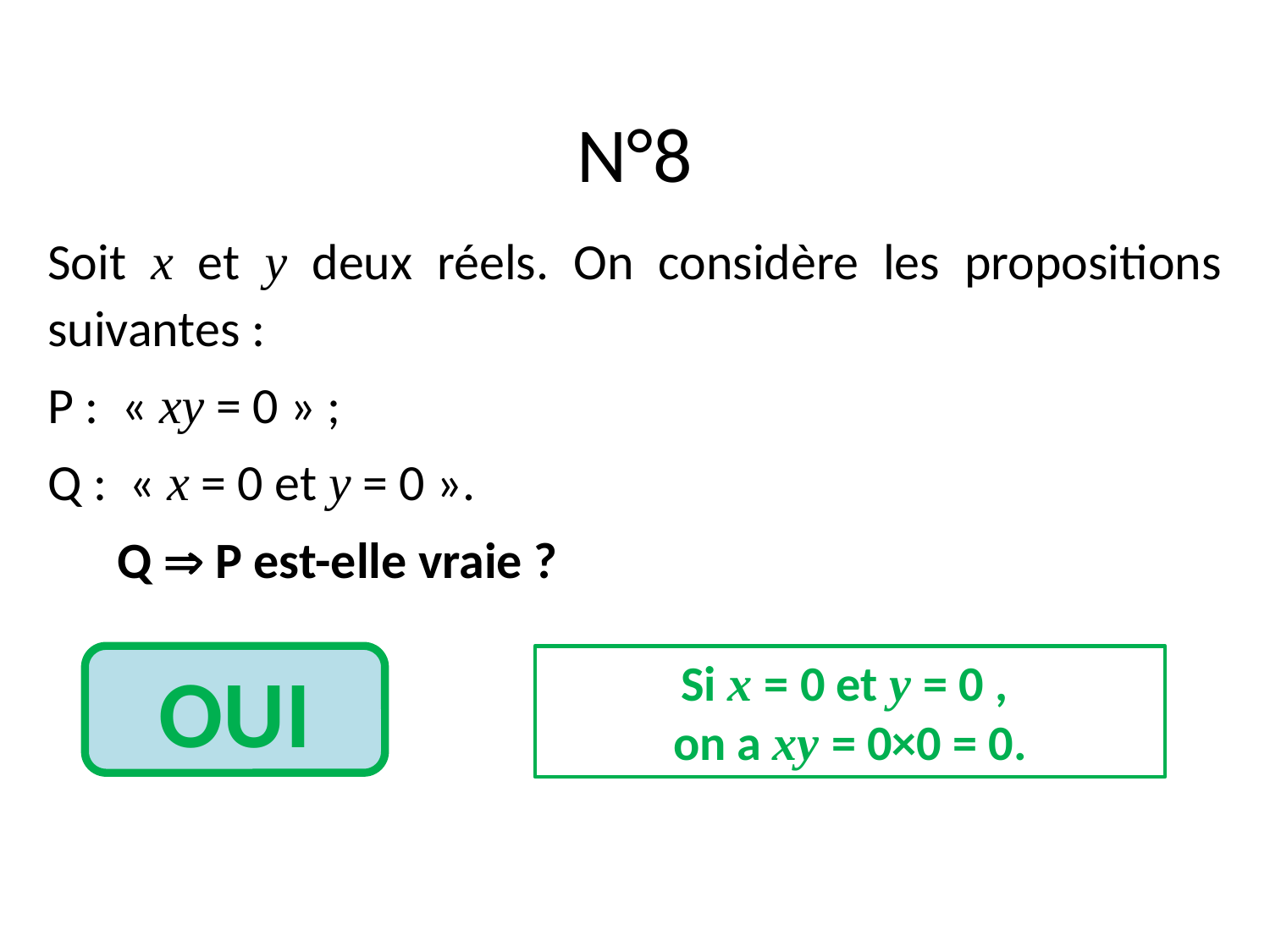

N°8
Soit x et y deux réels. On considère les propositions suivantes :
P :  « xy = 0 » ;
Q :  « x = 0 et y = 0 ».
	Q ⇒ P est-elle vraie ?

OUI
Si x = 0 et y = 0 ,
on a xy = 0×0 = 0.